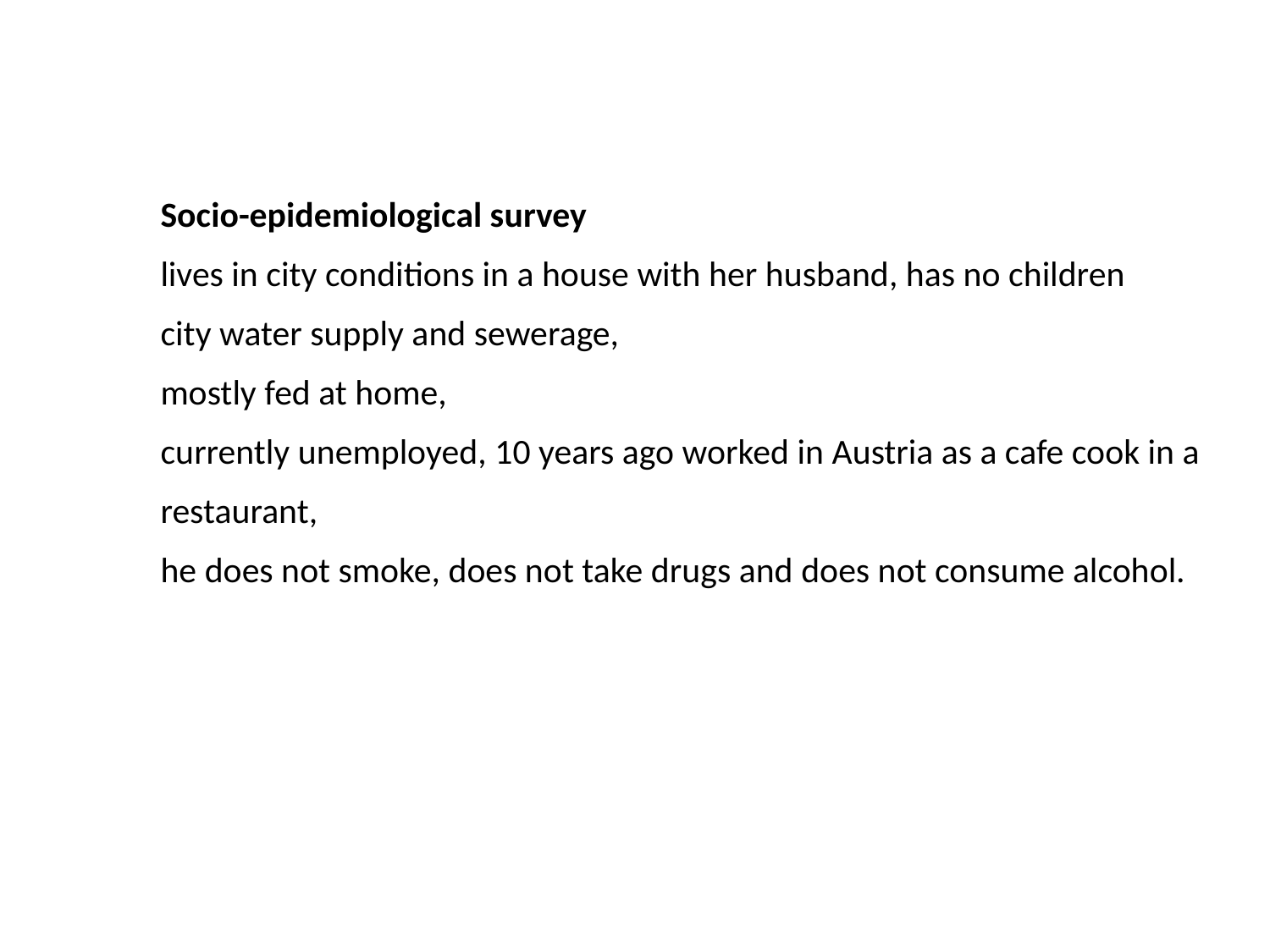

Socio-epidemiological survey
lives in city conditions in a house with her husband, has no children
city water supply and sewerage,
mostly fed at home,
currently unemployed, 10 years ago worked in Austria as a cafe cook in a restaurant,
he does not smoke, does not take drugs and does not consume alcohol.